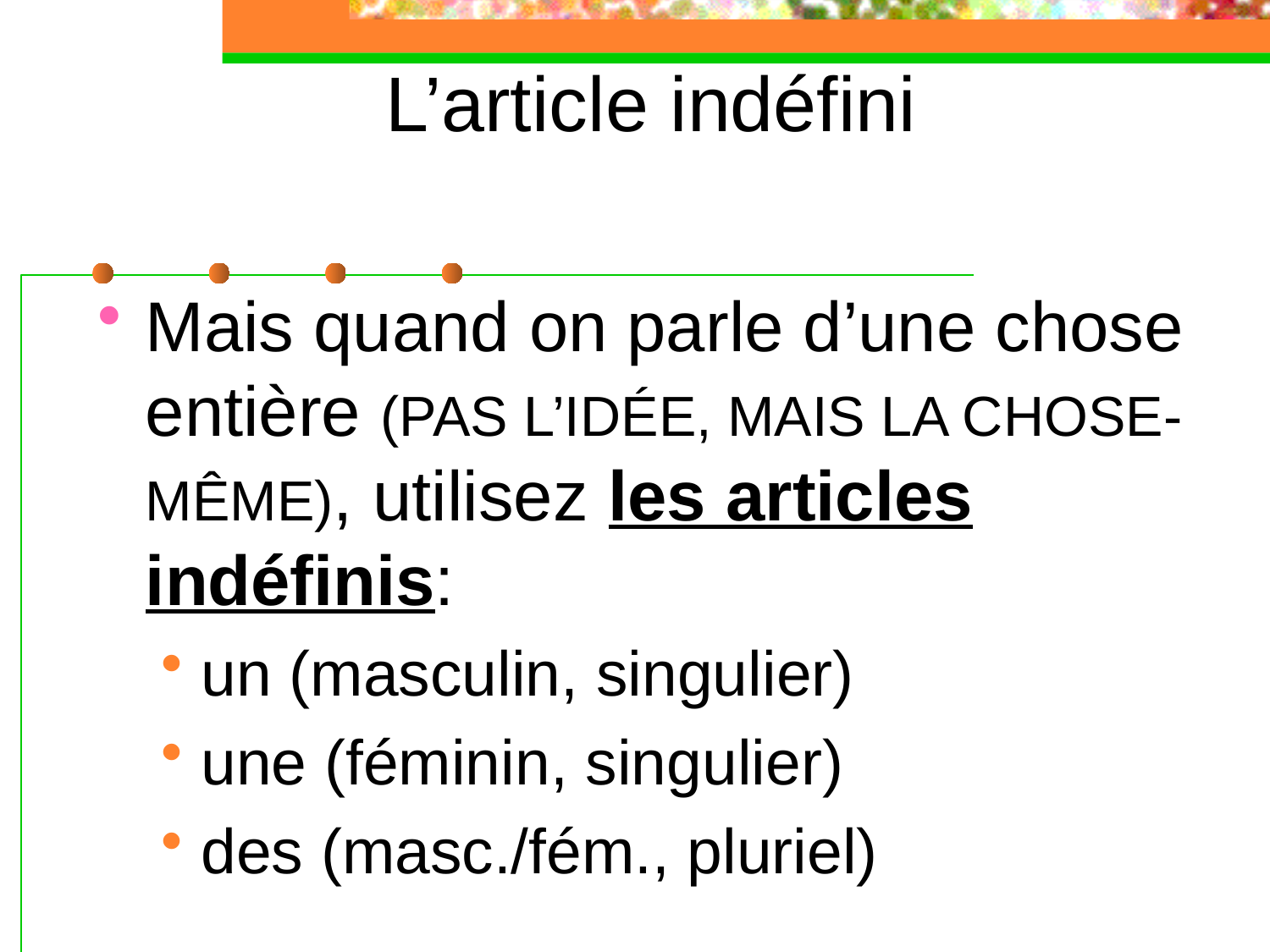

# L’article indéfini
Mais quand on parle d’une chose entière (PAS L’IDÉE, MAIS LA CHOSE-MÊME), utilisez les articles indéfinis:
un (masculin, singulier)
une (féminin, singulier)
des (masc./fém., pluriel)